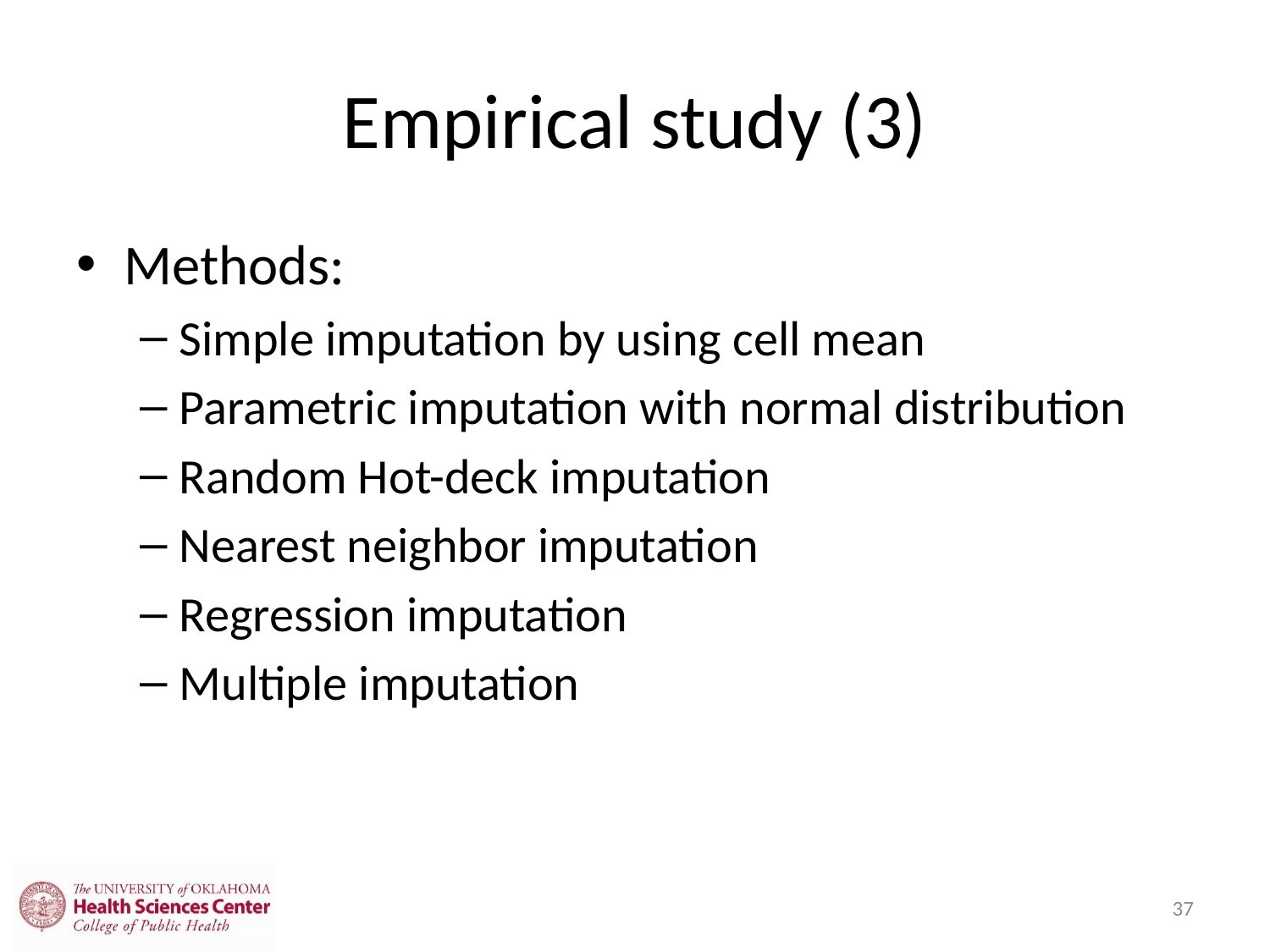

# Empirical study (3)
Methods:
Simple imputation by using cell mean
Parametric imputation with normal distribution
Random Hot-deck imputation
Nearest neighbor imputation
Regression imputation
Multiple imputation

37